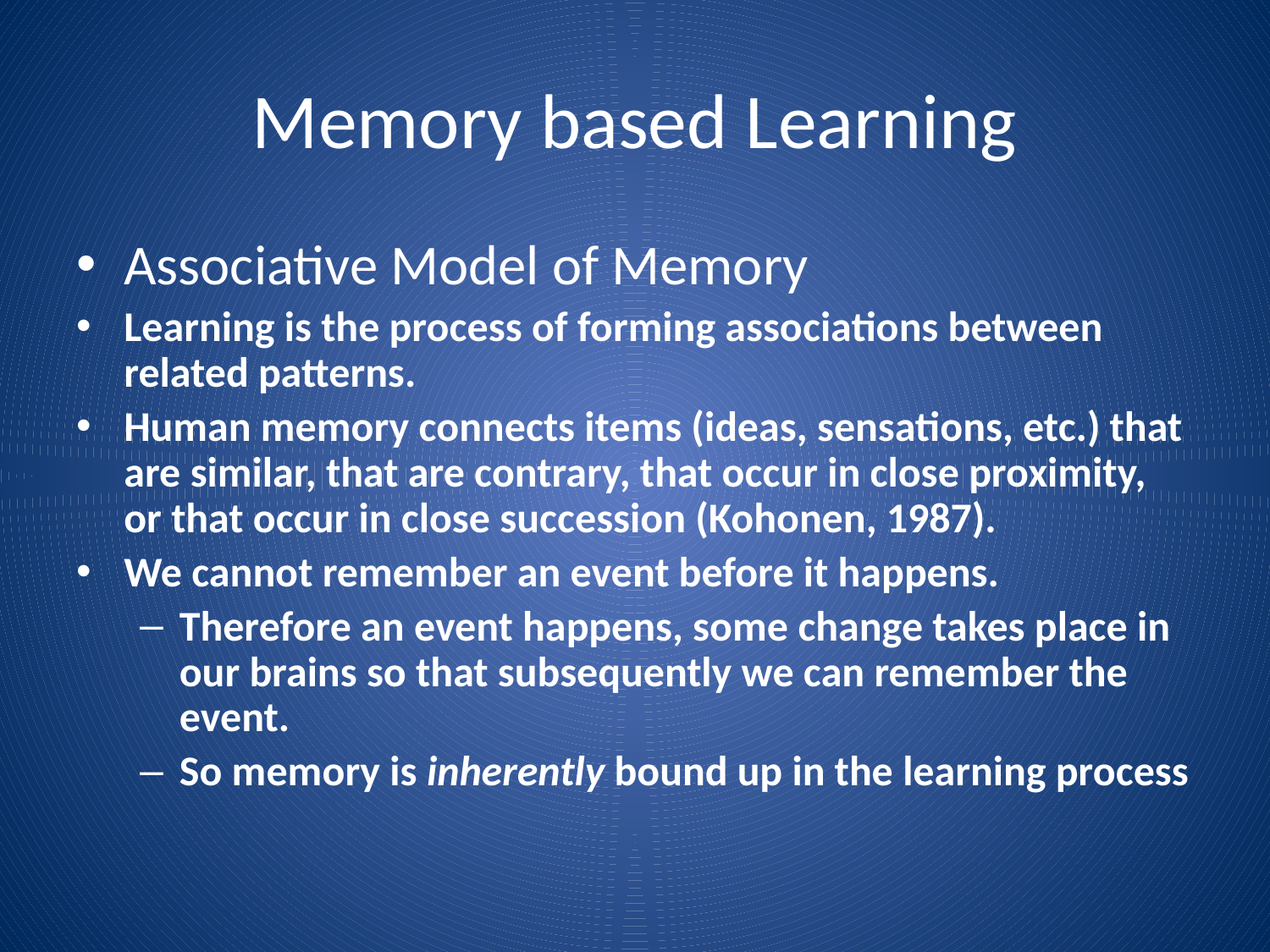

# Memory based Learning
Associative Model of Memory
Learning is the process of forming associations between related patterns.
Human memory connects items (ideas, sensations, etc.) that are similar, that are contrary, that occur in close proximity, or that occur in close succession (Kohonen, 1987).
We cannot remember an event before it happens.
Therefore an event happens, some change takes place in our brains so that subsequently we can remember the event.
So memory is inherently bound up in the learning process